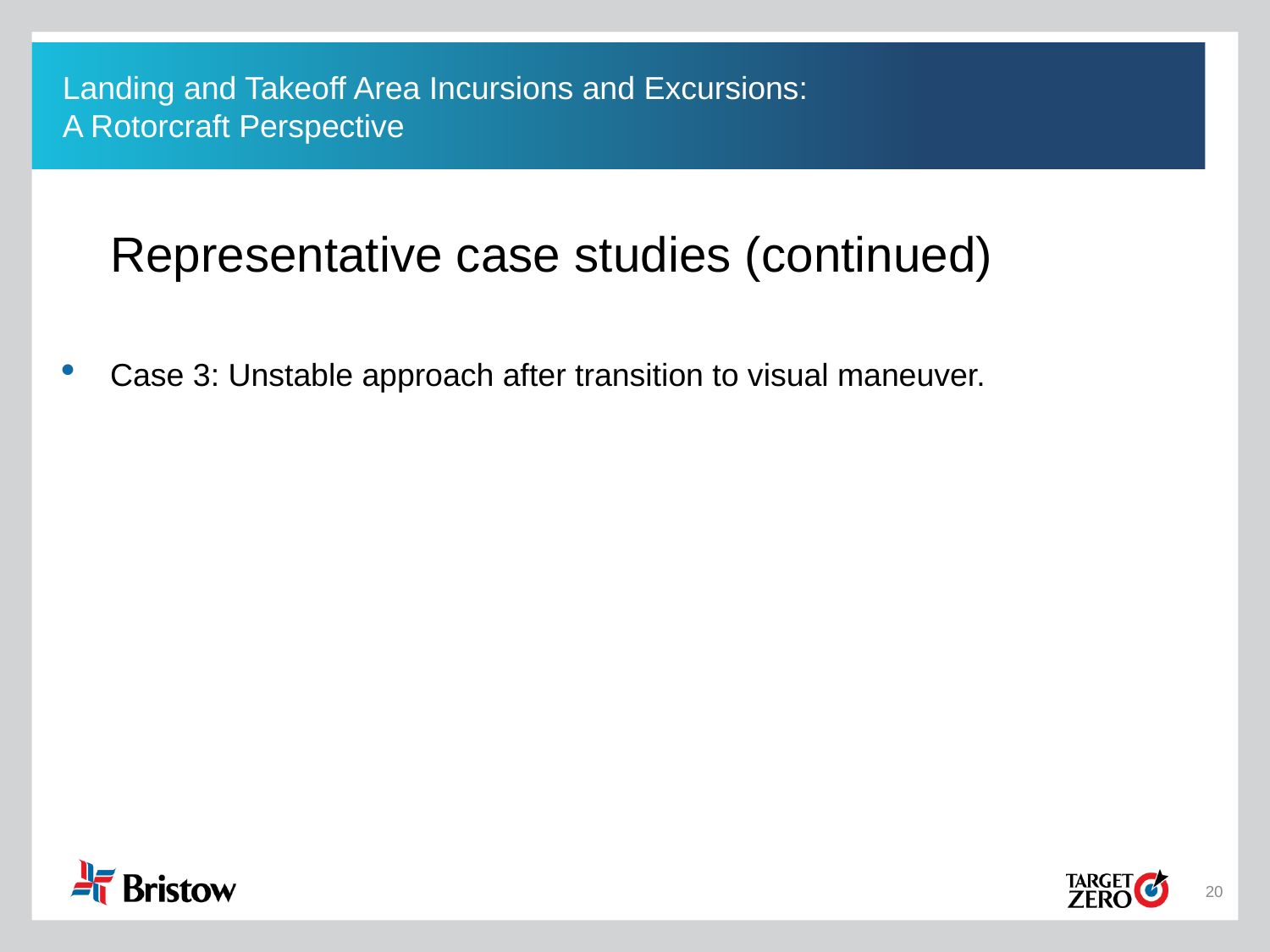

Landing and Takeoff Area Incursions and Excursions:
A Rotorcraft Perspective
	Representative case studies (continued)

Case 3: Unstable approach after transition to visual maneuver.